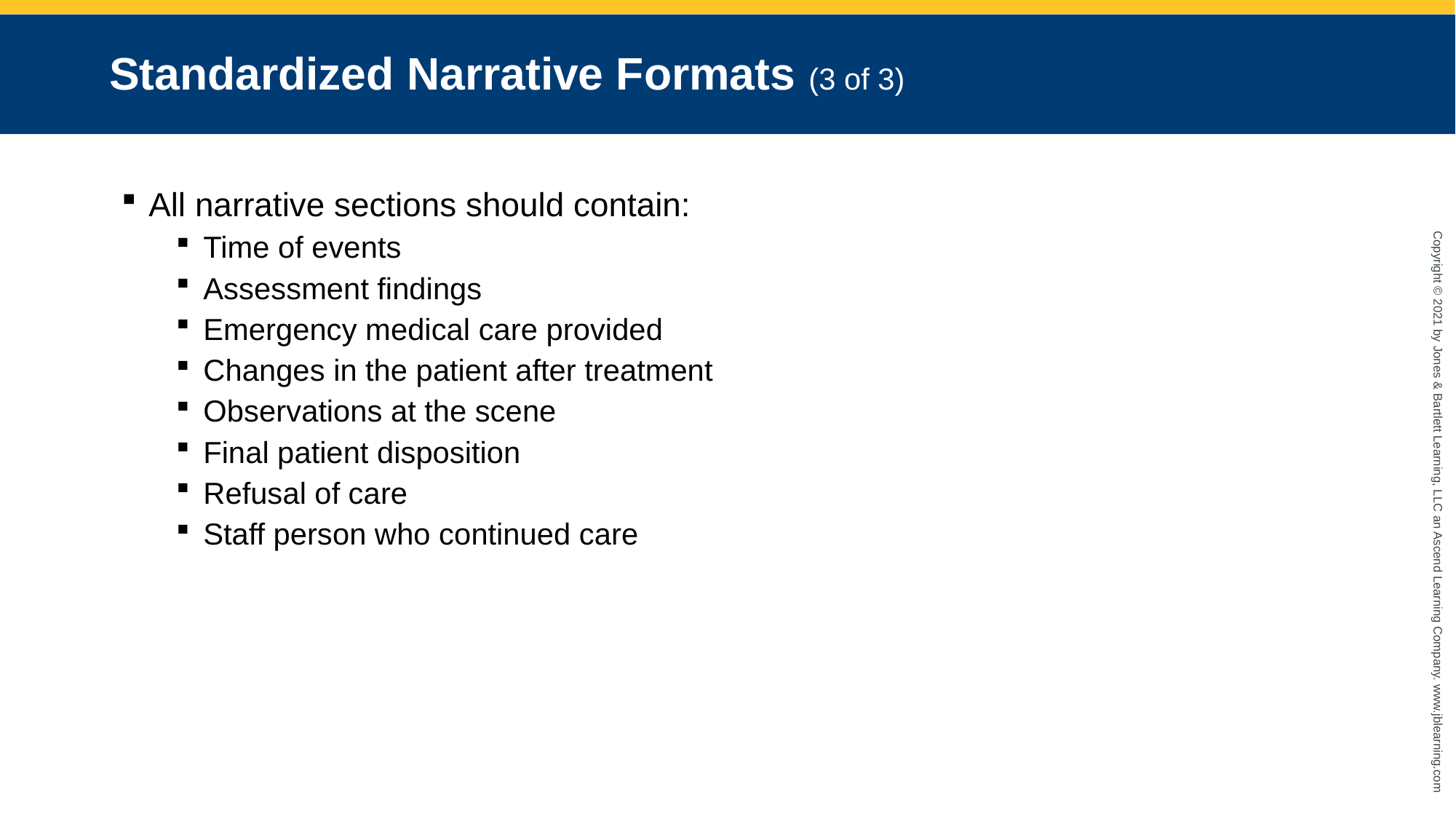

# Standardized Narrative Formats (3 of 3)
All narrative sections should contain:
Time of events
Assessment findings
Emergency medical care provided
Changes in the patient after treatment
Observations at the scene
Final patient disposition
Refusal of care
Staff person who continued care